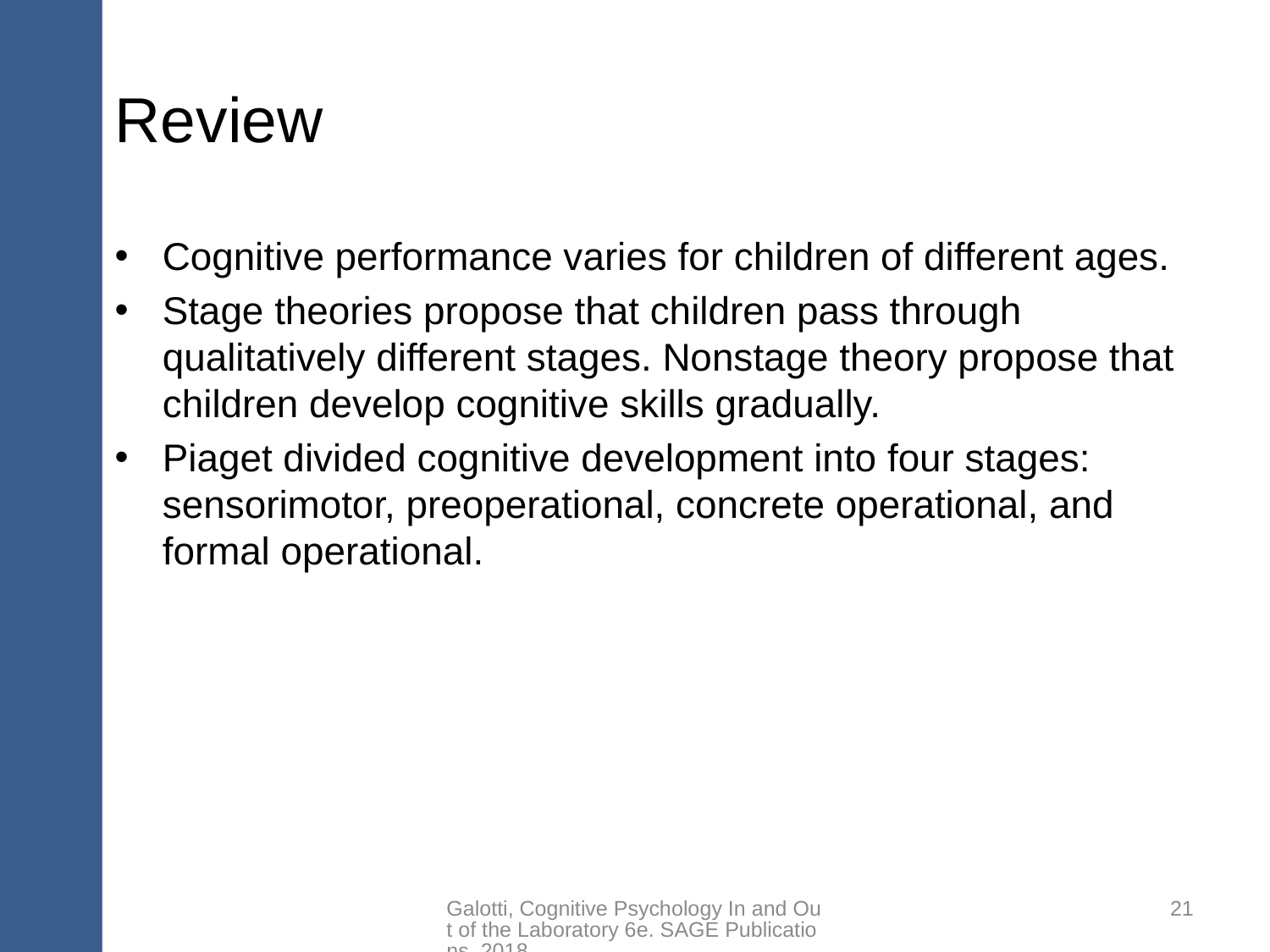

# Review
Cognitive performance varies for children of different ages.
Stage theories propose that children pass through qualitatively different stages. Nonstage theory propose that children develop cognitive skills gradually.
Piaget divided cognitive development into four stages: sensorimotor, preoperational, concrete operational, and formal operational.
Galotti, Cognitive Psychology In and Out of the Laboratory 6e. SAGE Publications, 2018.
21